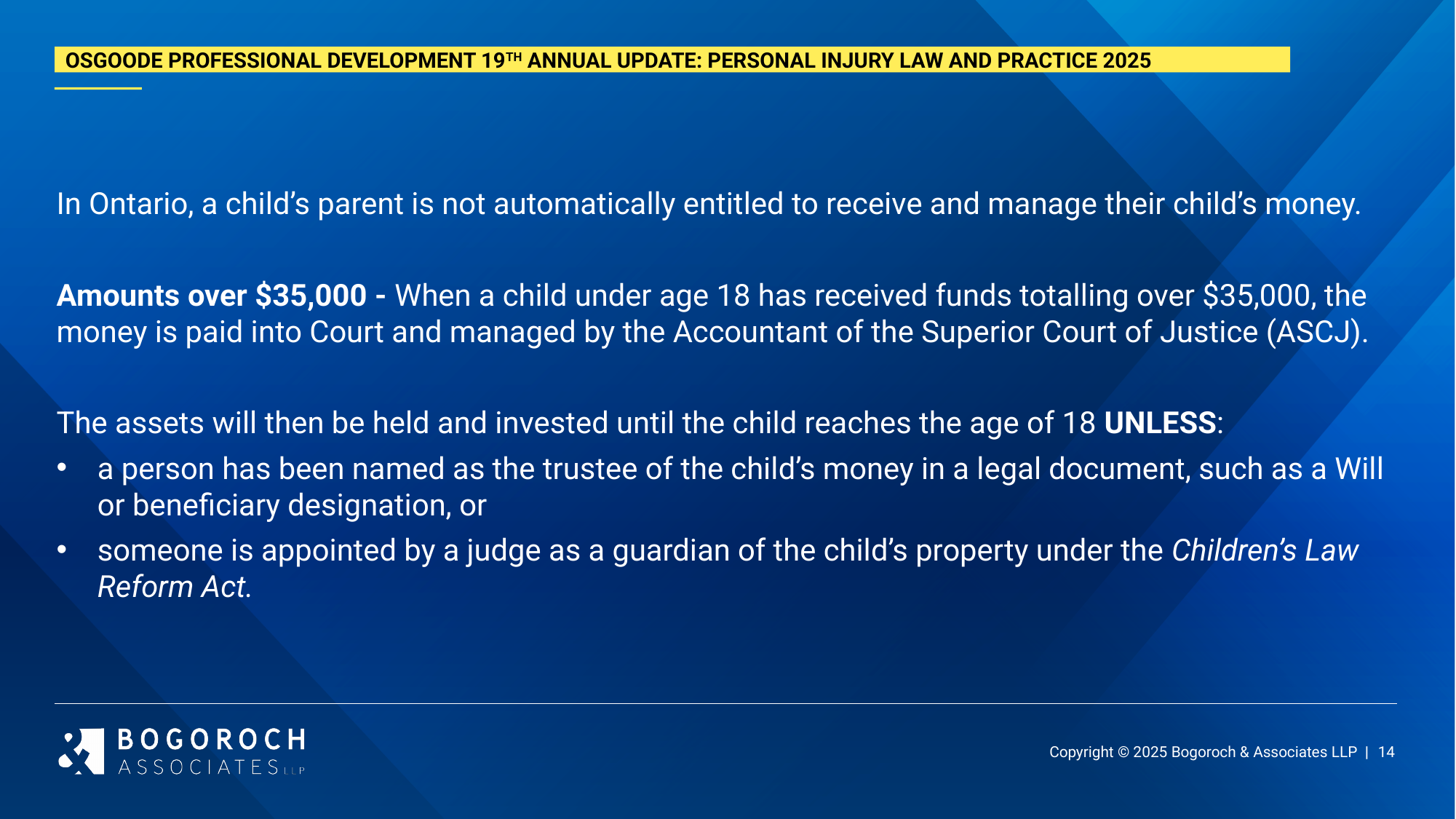

In Ontario, a child’s parent is not automatically entitled to receive and manage their child’s money.

Amounts over $35,000 - When a child under age 18 has received funds totalling over $35,000, the money is paid into Court and managed by the Accountant of the Superior Court of Justice (ASCJ).

The assets will then be held and invested until the child reaches the age of 18 UNLESS:
a person has been named as the trustee of the child’s money in a legal document, such as a Will or beneficiary designation, or
someone is appointed by a judge as a guardian of the child’s property under the Children’s Law Reform Act.